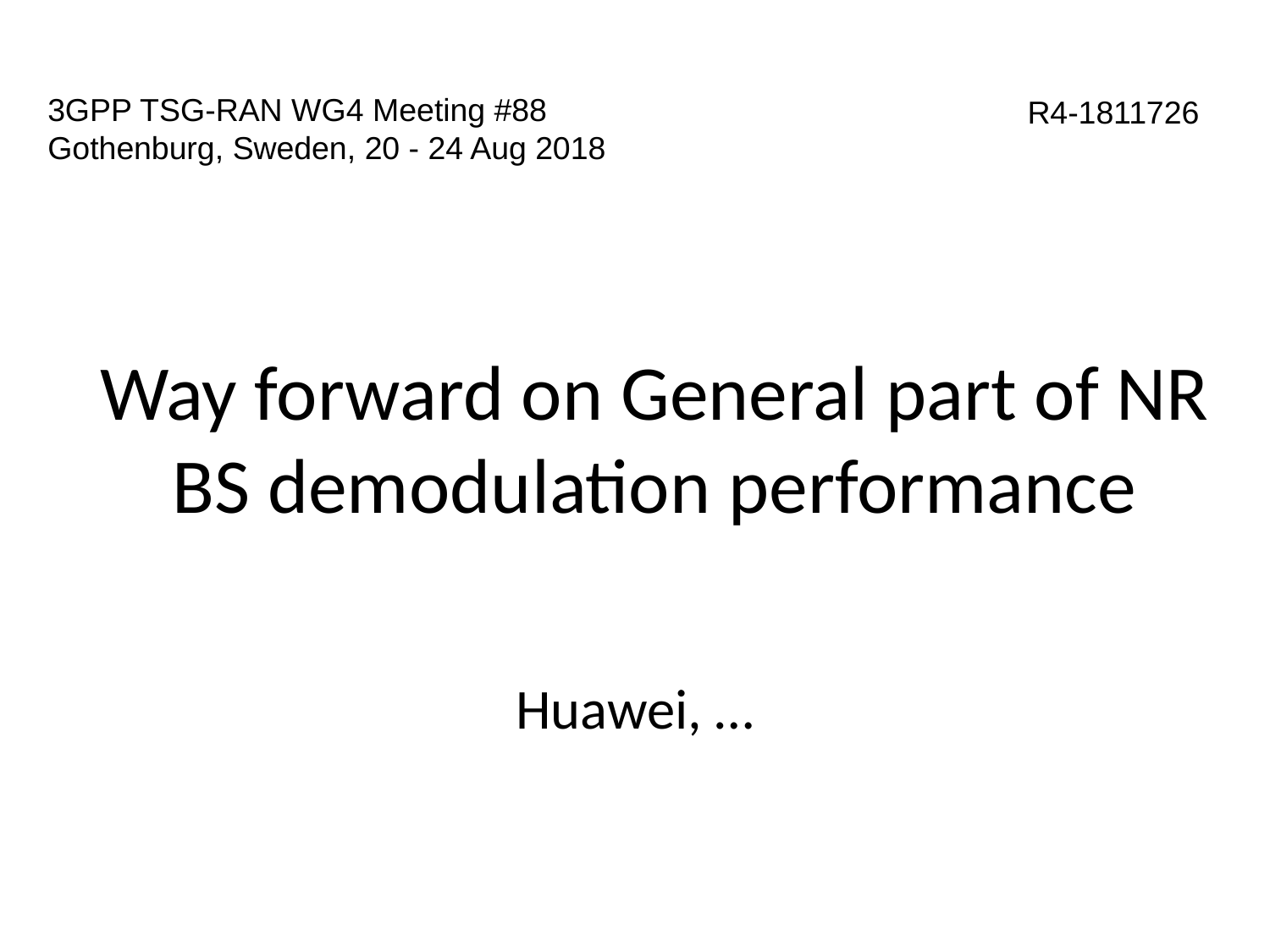

# 3GPP TSG-RAN WG4 Meeting #88 Gothenburg, Sweden, 20 - 24 Aug 2018
R4-1811726
Way forward on General part of NR BS demodulation performance
Huawei, …